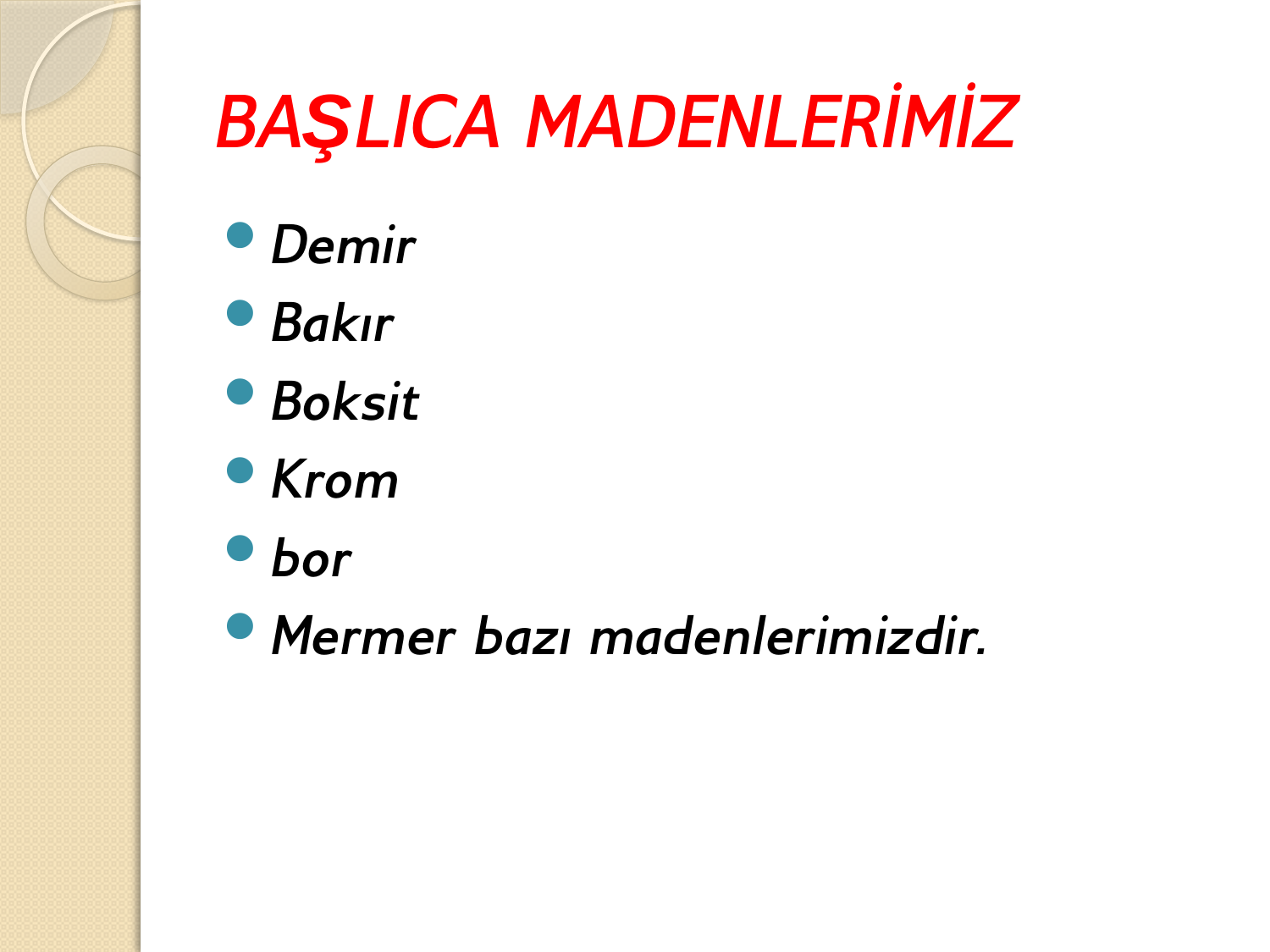

# BAŞLICA MADENLERİMİZ
Demir
Bakır
Boksit
Krom
bor
Mermer bazı madenlerimizdir.